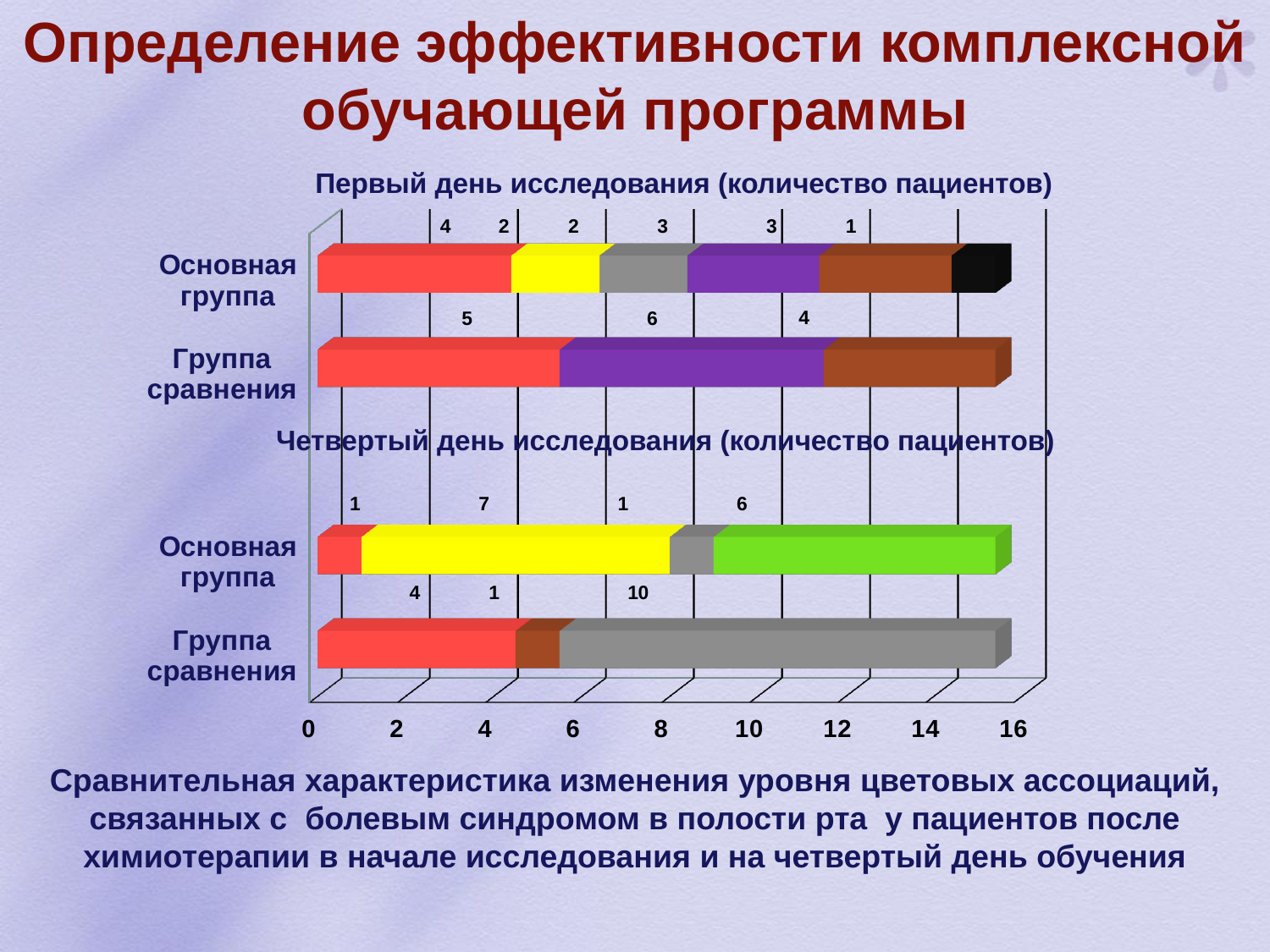

Определение эффективности комплексной обучающей программы
Первый день исследования (количество пациентов)

[unsupported chart]

Четвертый день исследования (количество пациентов)
Сравнительная характеристика изменения уровня цветовых ассоциаций, связанных с  болевым синдромом в полости рта  у пациентов после химиотерапии в начале исследования и на четвертый день обучения